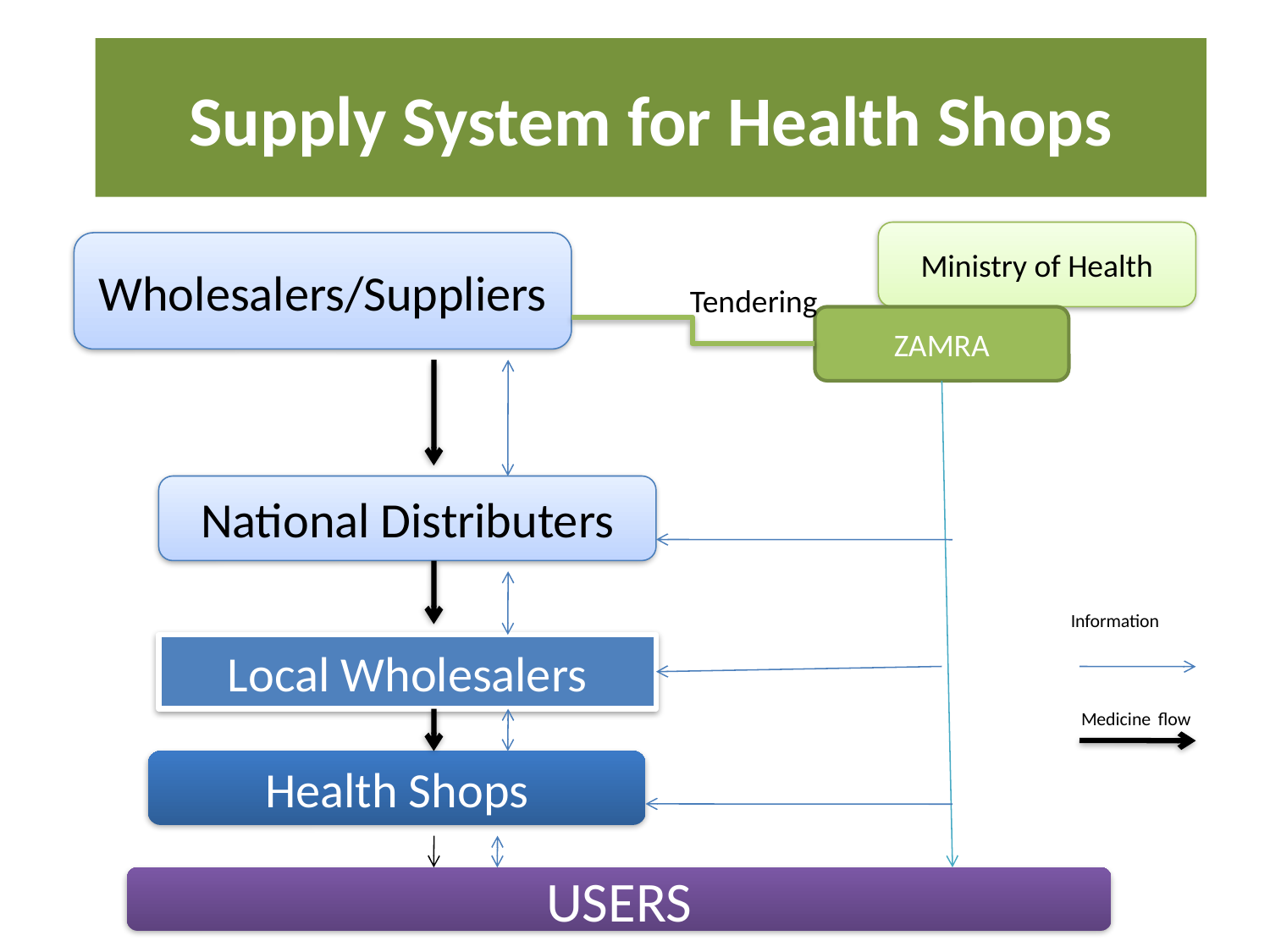

# Supply System for Health Shops
Ministry of Health
Wholesalers/Suppliers
Tendering
ZAMRA
National Distributers
Information
Local Wholesalers
Medicine flow
Health Shops
USERS